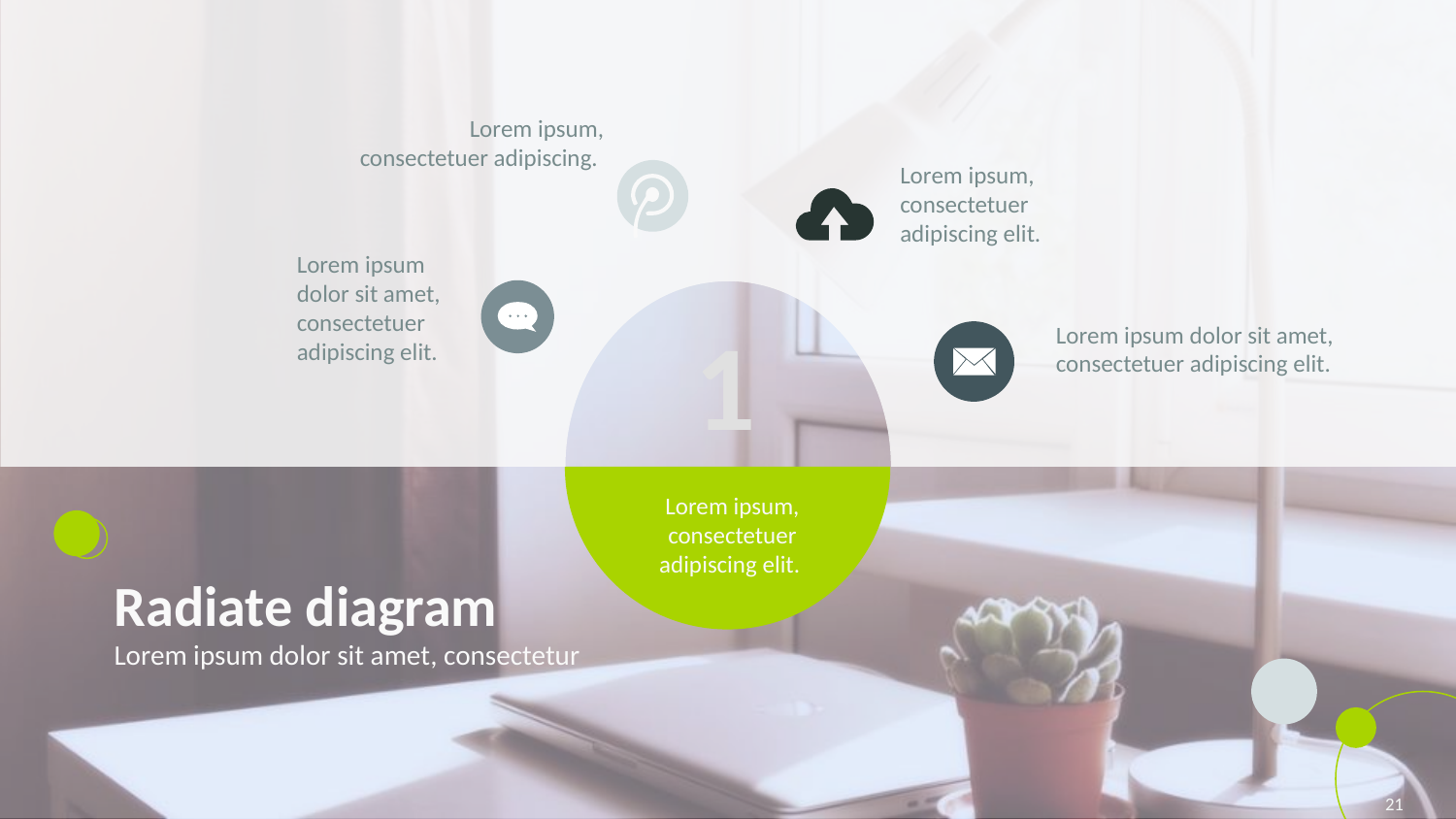

Lorem ipsum, consectetuer adipiscing.
Lorem ipsum, consectetuer adipiscing elit.

Lorem ipsum dolor sit amet, consectetuer adipiscing elit.

Lorem ipsum dolor sit amet, consectetuer adipiscing elit.
1

Lorem ipsum, consectetuer adipiscing elit.

Radiate diagram
Lorem ipsum dolor sit amet, consectetur